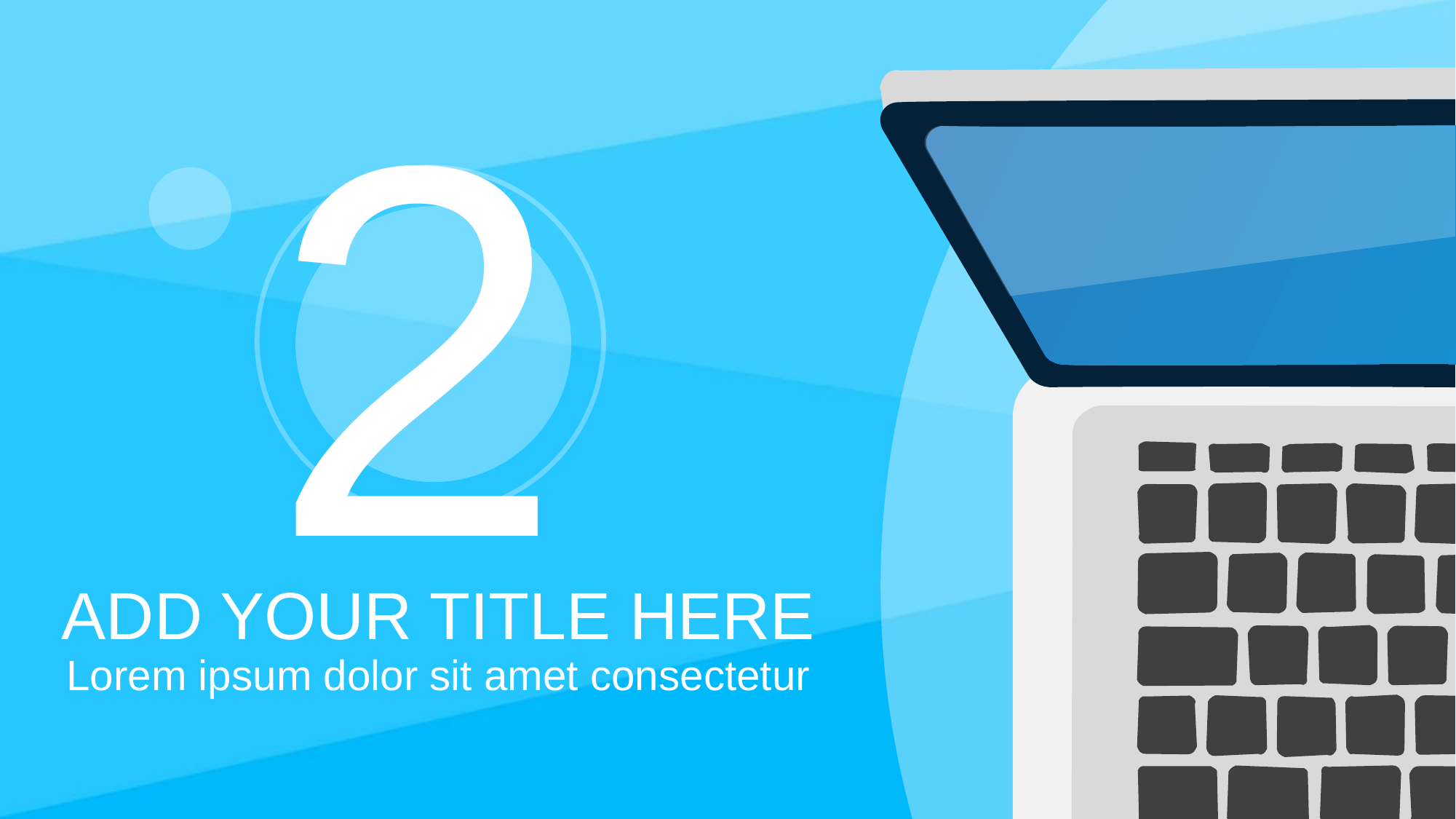

2

ADD YOUR TITLE HERE
Lorem ipsum dolor sit amet consectetur